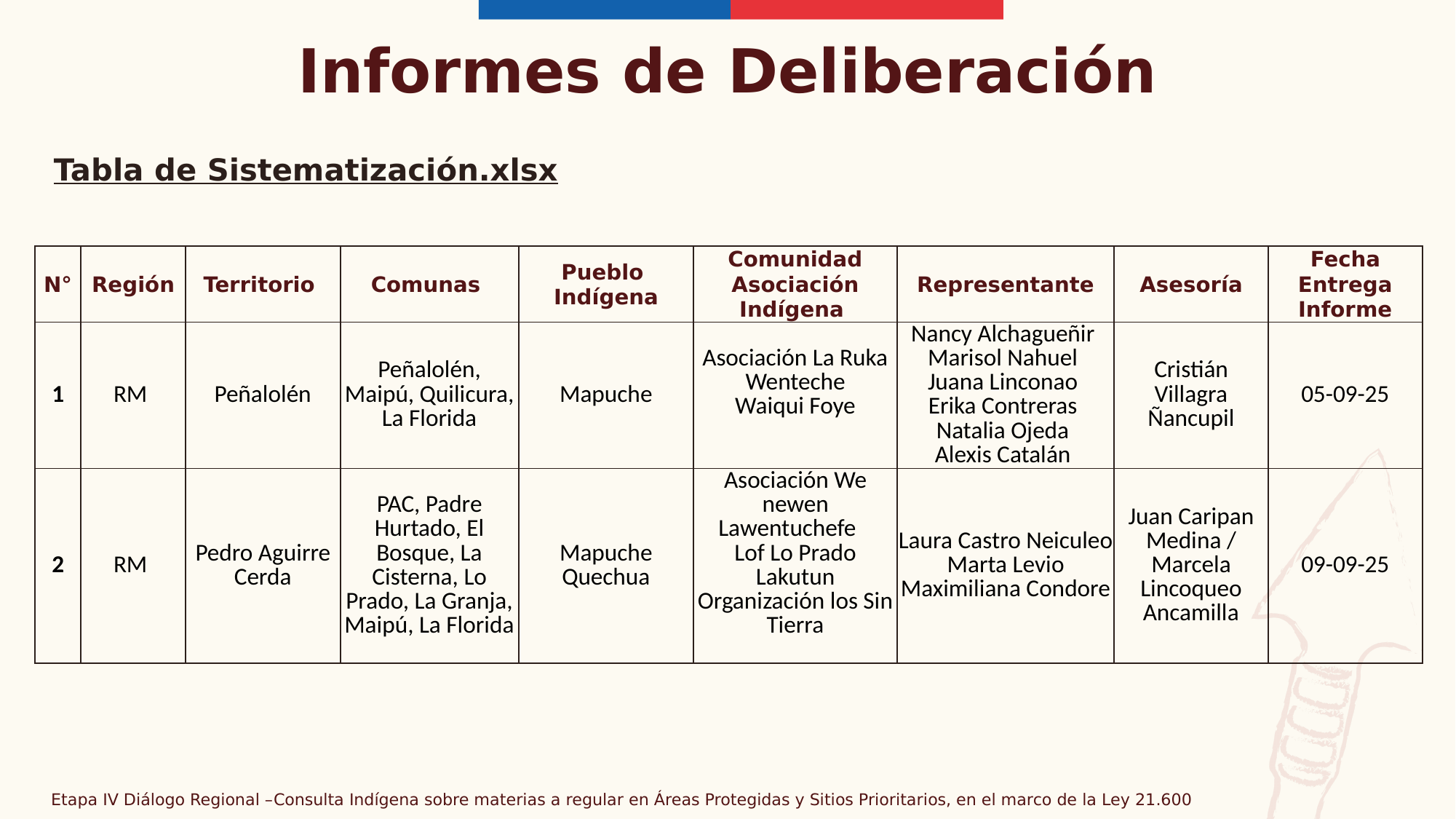

Informes de Deliberación
# Tabla de Sistematización.xlsx
| N° | Región | Territorio | Comunas | Pueblo Indígena | Comunidad Asociación Indígena | Representante | Asesoría | Fecha Entrega Informe |
| --- | --- | --- | --- | --- | --- | --- | --- | --- |
| 1 | RM | Peñalolén | Peñalolén, Maipú, Quilicura, La Florida | Mapuche | Asociación La Ruka Wenteche Waiqui Foye | Nancy Alchagueñir Marisol Nahuel Juana Linconao Erika Contreras Natalia Ojeda Alexis Catalán | Cristián Villagra Ñancupil | 05-09-25 |
| 2 | RM | Pedro Aguirre Cerda | PAC, Padre Hurtado, El Bosque, La Cisterna, Lo Prado, La Granja, Maipú, La Florida | Mapuche Quechua | Asociación We newen Lawentuchefe Lof Lo Prado Lakutun Organización los Sin Tierra | Laura Castro Neiculeo Marta Levio Maximiliana Condore | Juan Caripan Medina / Marcela Lincoqueo Ancamilla | 09-09-25 |
Etapa IV Diálogo Regional –Consulta Indígena sobre materias a regular en Áreas Protegidas y Sitios Prioritarios, en el marco de la Ley 21.600